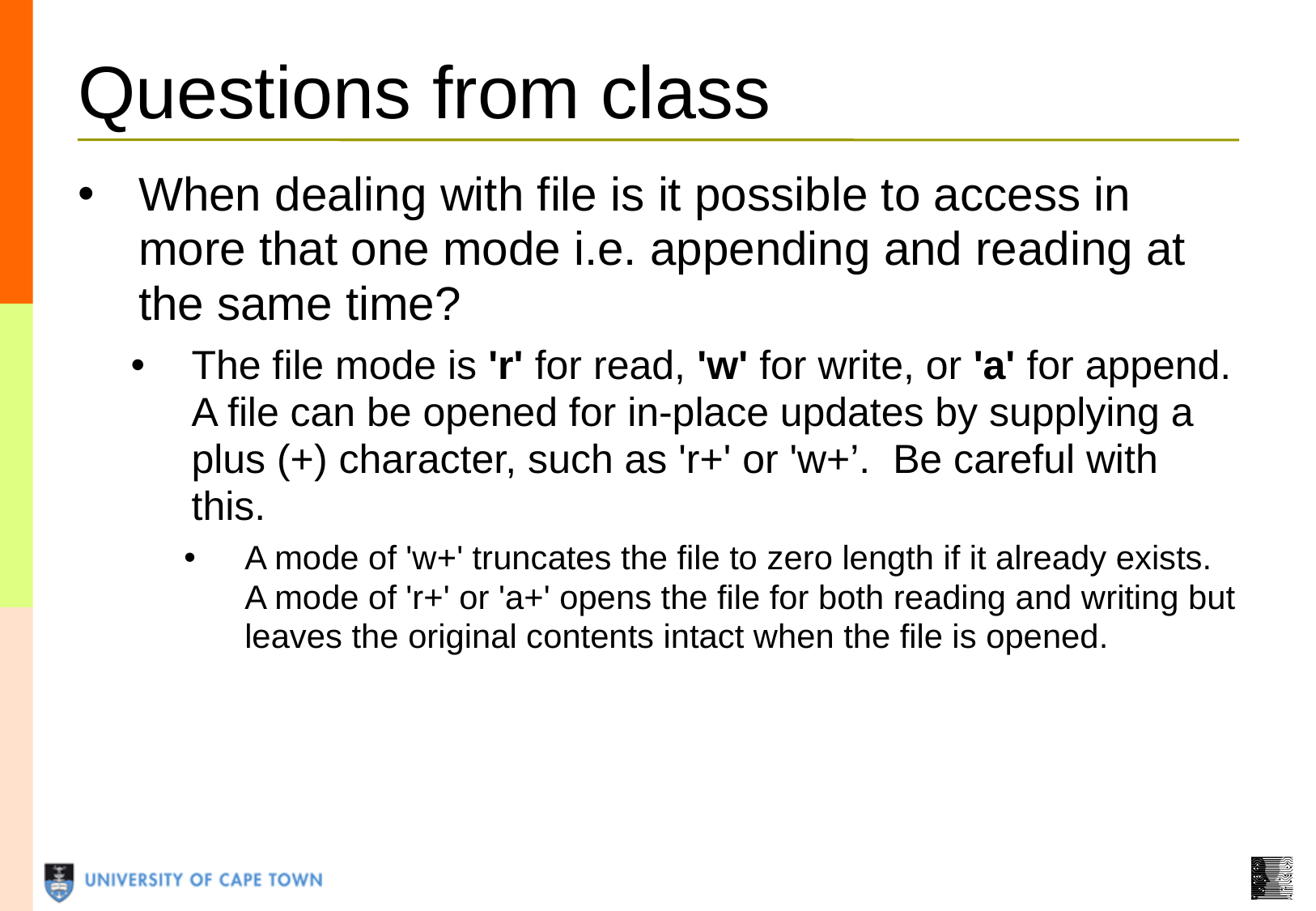

# Questions from class
When dealing with file is it possible to access in more that one mode i.e. appending and reading at the same time?
The file mode is 'r' for read, 'w' for write, or 'a' for append. A file can be opened for in-place updates by supplying a plus (+) character, such as 'r+' or 'w+’.  Be careful with this.
A mode of 'w+' truncates the file to zero length if it already exists. A mode of 'r+' or 'a+' opens the file for both reading and writing but leaves the original contents intact when the file is opened.